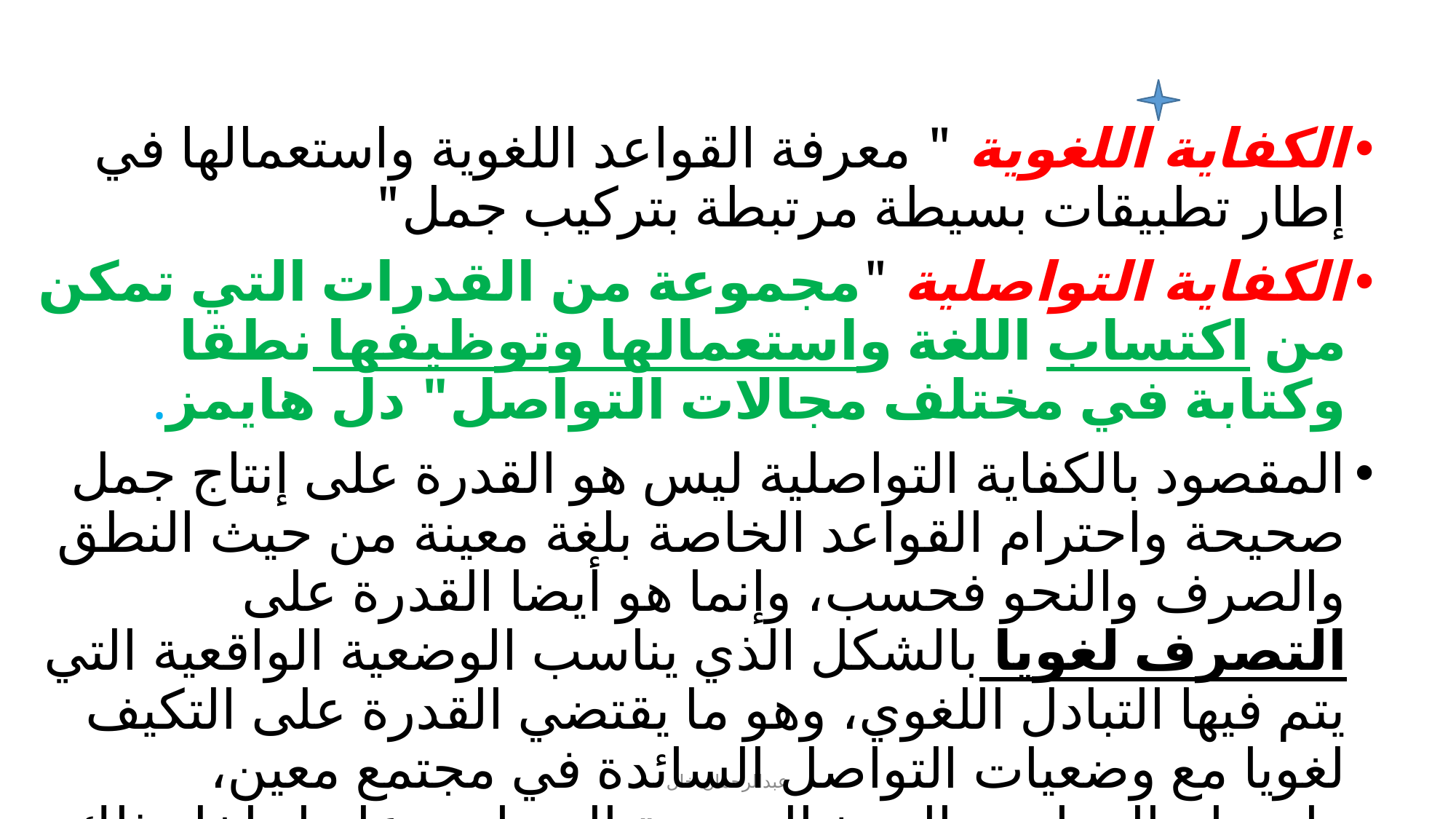

الكفاية اللغوية " معرفة القواعد اللغوية واستعمالها في إطار تطبيقات بسيطة مرتبطة بتركيب جمل"
الكفاية التواصلية "مجموعة من القدرات التي تمكن من اكتساب اللغة واستعمالها وتوظيفها نطقا وكتابة في مختلف مجالات التواصل" دل هايمز.
المقصود بالكفاية التواصلية ليس هو القدرة على إنتاج جمل صحيحة واحترام القواعد الخاصة بلغة معينة من حيث النطق والصرف والنحو فحسب، وإنما هو أيضا القدرة على التصرف لغويا بالشكل الذي يناسب الوضعية الواقعية التي يتم فيها التبادل اللغوي، وهو ما يقتضي القدرة على التكيف لغويا مع وضعيات التواصل السائدة في مجتمع معين، واحترام المعايير والصيغ التعبيرية المتواضع عليها داخل ذلك المجتمع. (مجلة دفاتر التربية والتكوين ع2 ماي2010، مفاهيم مفتاحية إعداد هيئة التحرير.)
عبدالرحمان خال